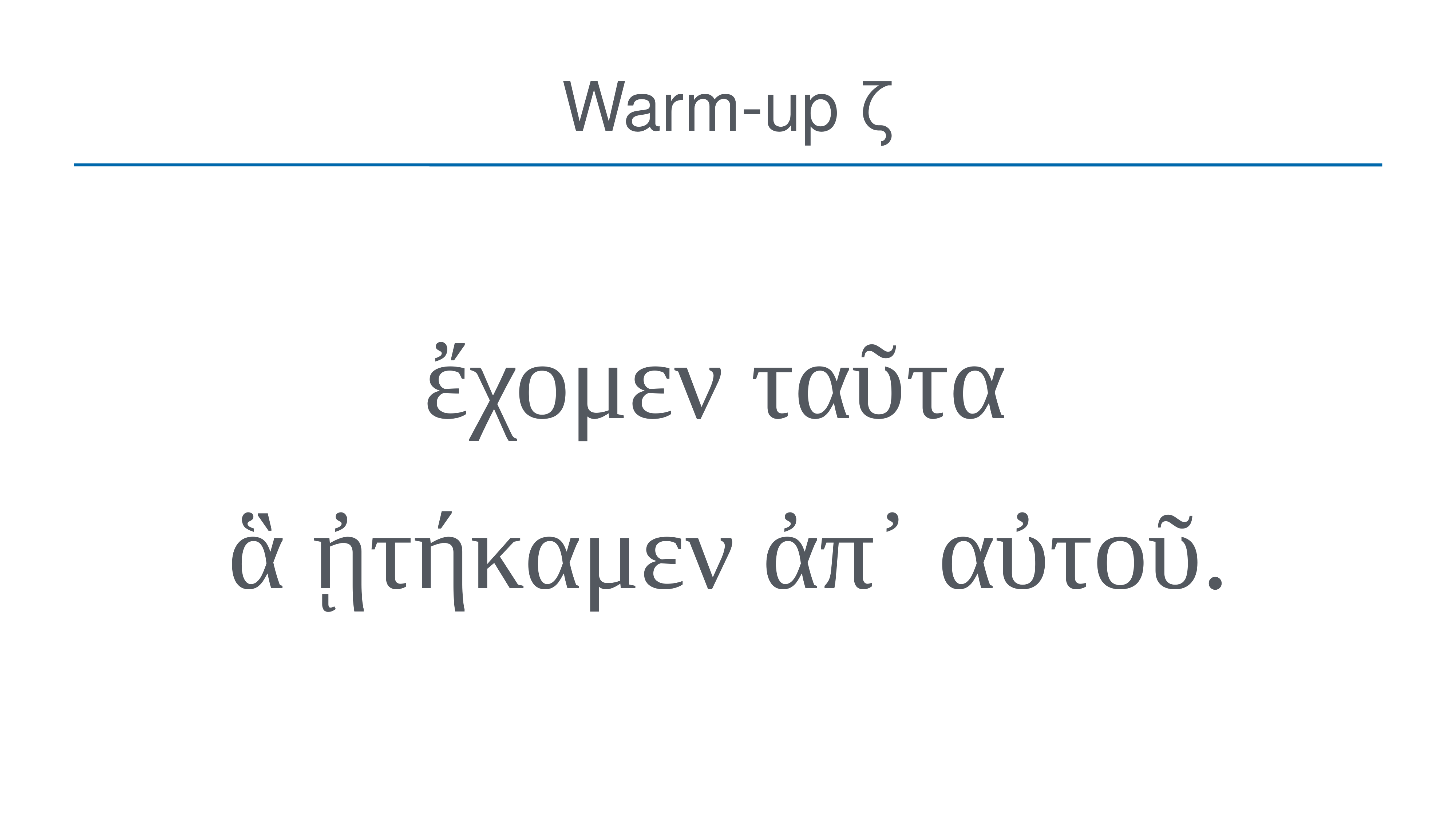

# Warm-up ζ
ἔχομεν ταῦτα
ἃ ᾐτήκαμεν ἀπ᾽ αὐτοῦ.